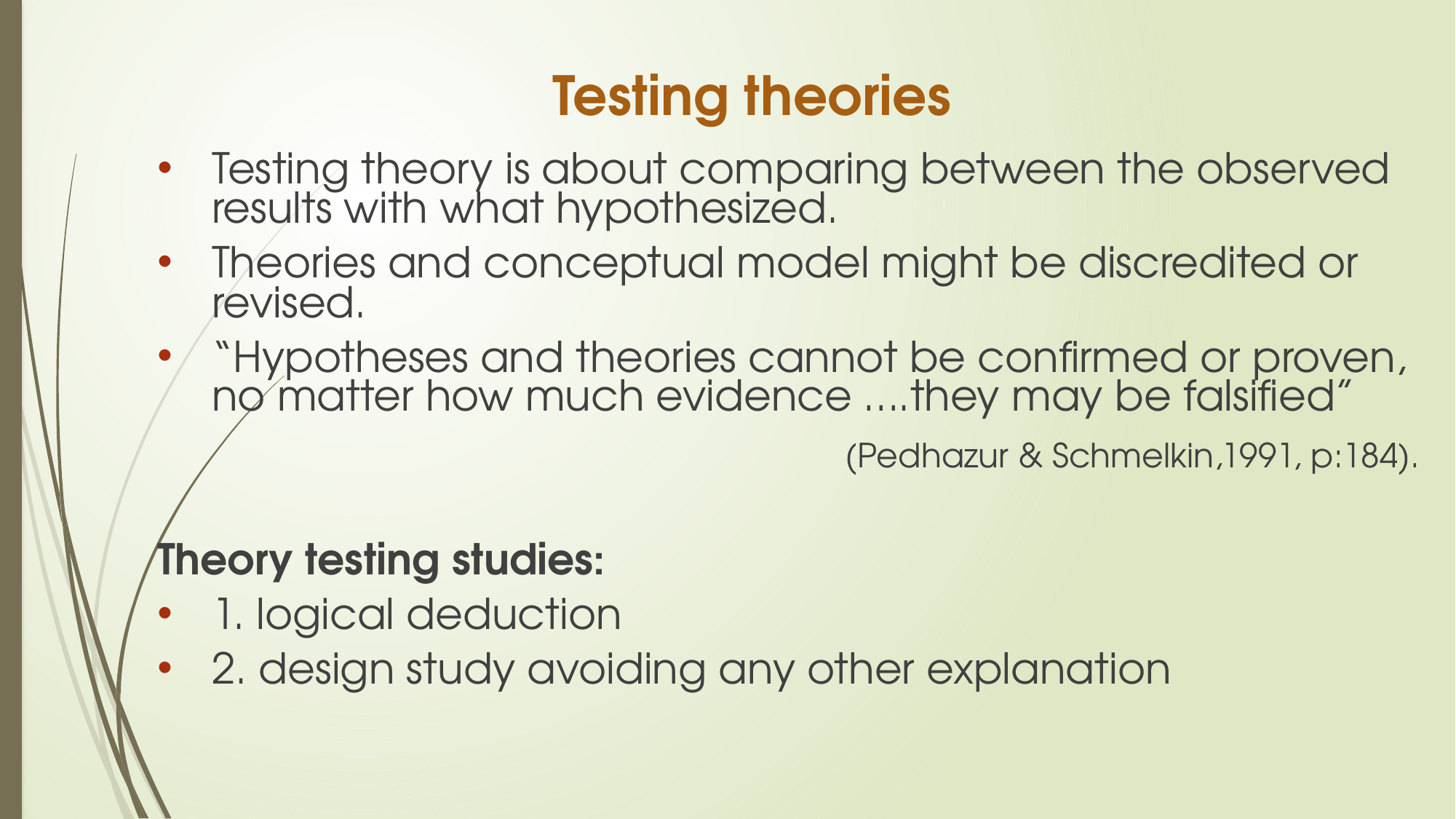

# Testing theories
Testing theory is about comparing between the observed results with what hypothesized.
Theories and conceptual model might be discredited or revised.
“Hypotheses and theories cannot be confirmed or proven, no matter how much evidence ….they may be falsified”
(Pedhazur & Schmelkin,1991, p:184).

Theory testing studies:
1. logical deduction
2. design study avoiding any other explanation